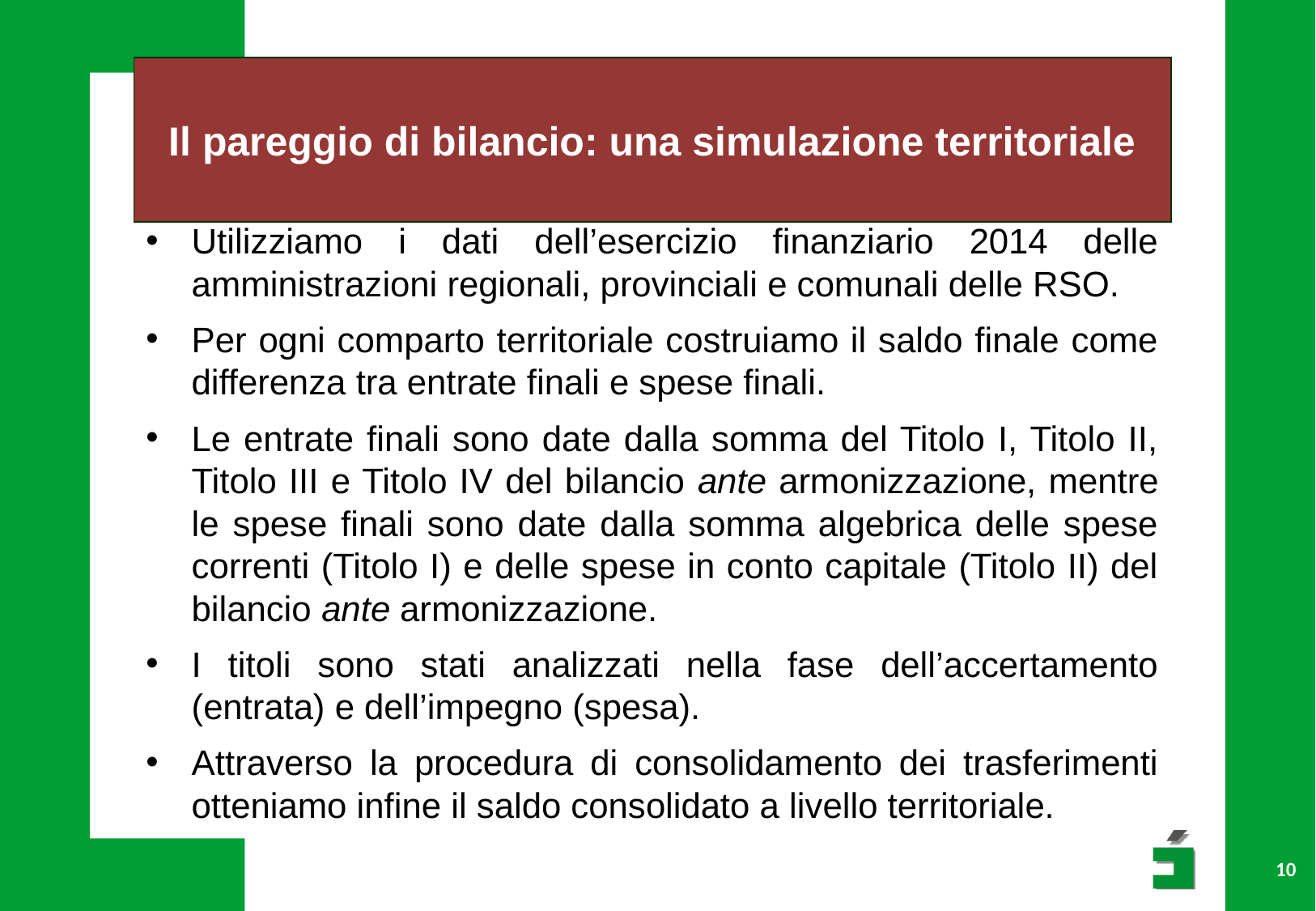

# Il pareggio di bilancio: una simulazione territoriale
Utilizziamo i dati dell’esercizio finanziario 2014 delle amministrazioni regionali, provinciali e comunali delle RSO.
Per ogni comparto territoriale costruiamo il saldo finale come differenza tra entrate finali e spese finali.
Le entrate finali sono date dalla somma del Titolo I, Titolo II, Titolo III e Titolo IV del bilancio ante armonizzazione, mentre le spese finali sono date dalla somma algebrica delle spese correnti (Titolo I) e delle spese in conto capitale (Titolo II) del bilancio ante armonizzazione.
I titoli sono stati analizzati nella fase dell’accertamento (entrata) e dell’impegno (spesa).
Attraverso la procedura di consolidamento dei trasferimenti otteniamo infine il saldo consolidato a livello territoriale.

10